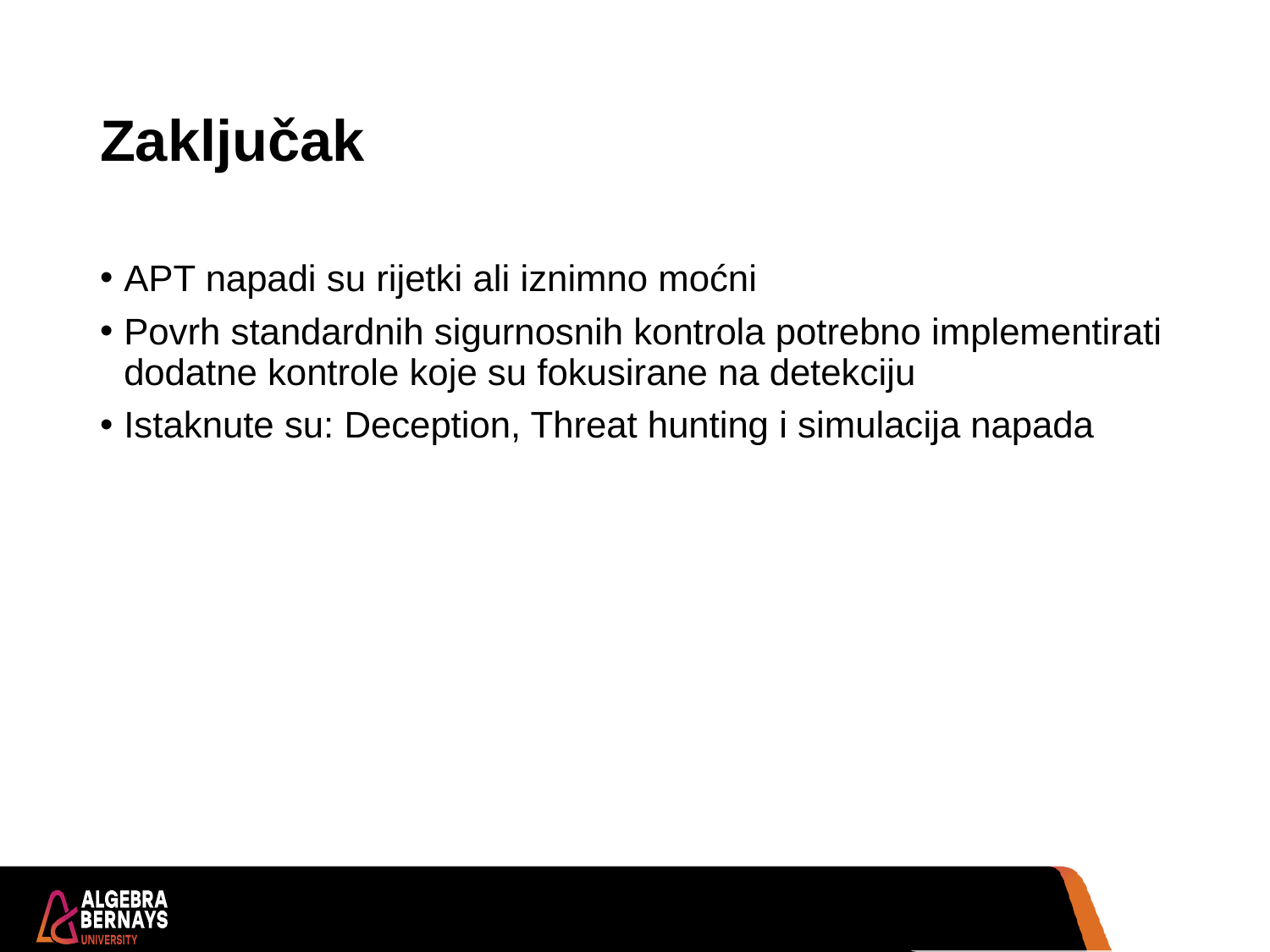

# Zaključak
APT napadi su rijetki ali iznimno moćni
Povrh standardnih sigurnosnih kontrola potrebno implementirati dodatne kontrole koje su fokusirane na detekciju
Istaknute su: Deception, Threat hunting i simulacija napada